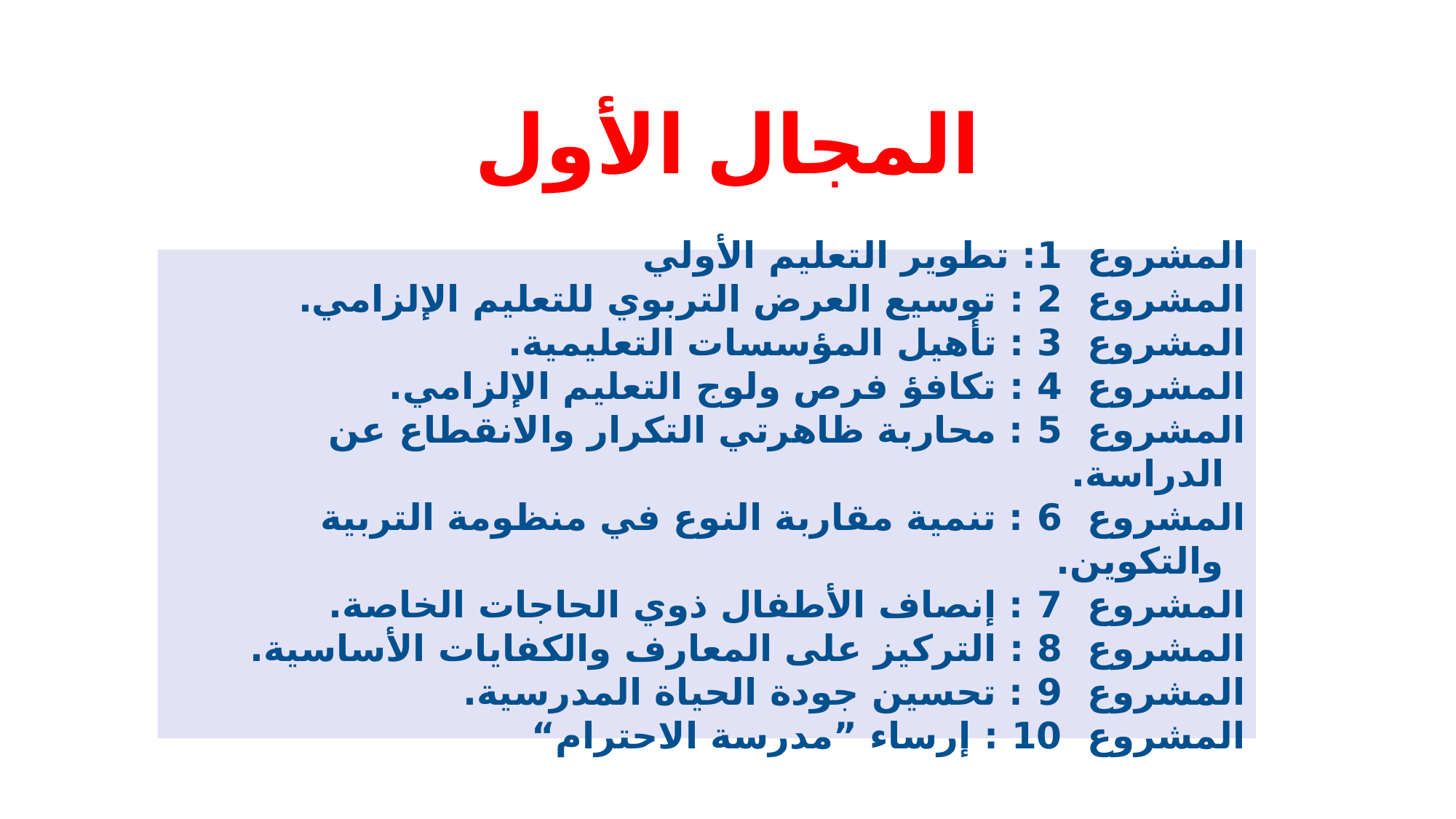

# المجال الأول
المشروع  1: تطوير التعليم الأولي
المشروع  2 : توسيع العرض التربوي للتعليم الإلزامي.
المشروع  3 : تأهيل المؤسسات التعليمية.
المشروع  4 : تكافؤ فرص ولوج التعليم الإلزامي.
المشروع  5 : محاربة ظاهرتي التكرار والانقطاع عن الدراسة.
المشروع  6 : تنمية مقاربة النوع في منظومة التربية  والتكوين.
المشروع  7 : إنصاف الأطفال ذوي الحاجات الخاصة.
المشروع  8 : التركيز على المعارف والكفايات الأساسية.
المشروع  9 : تحسين جودة الحياة المدرسية.
المشروع  10 : إرساء ”مدرسة الاحترام“